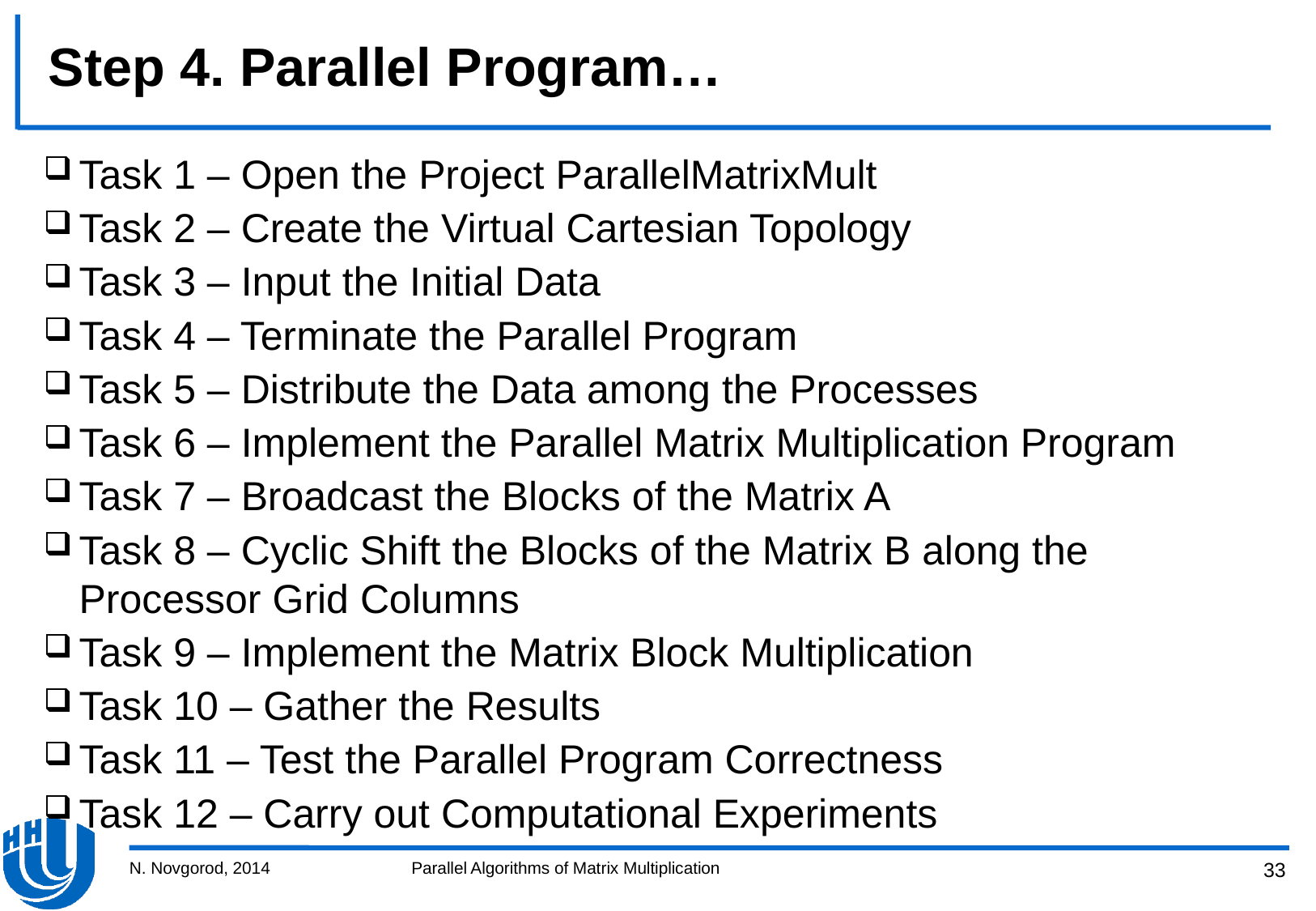

# Step 4. Parallel Program…
Task 1 – Open the Project ParallelMatrixMult
Task 2 – Create the Virtual Cartesian Topology
Task 3 – Input the Initial Data
Task 4 – Terminate the Parallel Program
Task 5 – Distribute the Data among the Processes
Task 6 – Implement the Parallel Matrix Multiplication Program
Task 7 – Broadcast the Blocks of the Matrix A
Task 8 – Cyclic Shift the Blocks of the Matrix B along the Processor Grid Columns
Task 9 – Implement the Matrix Block Multiplication
Task 10 – Gather the Results
Task 11 – Test the Parallel Program Correctness
Task 12 – Carry out Computational Experiments
N. Novgorod, 2014
Parallel Algorithms of Matrix Multiplication
33